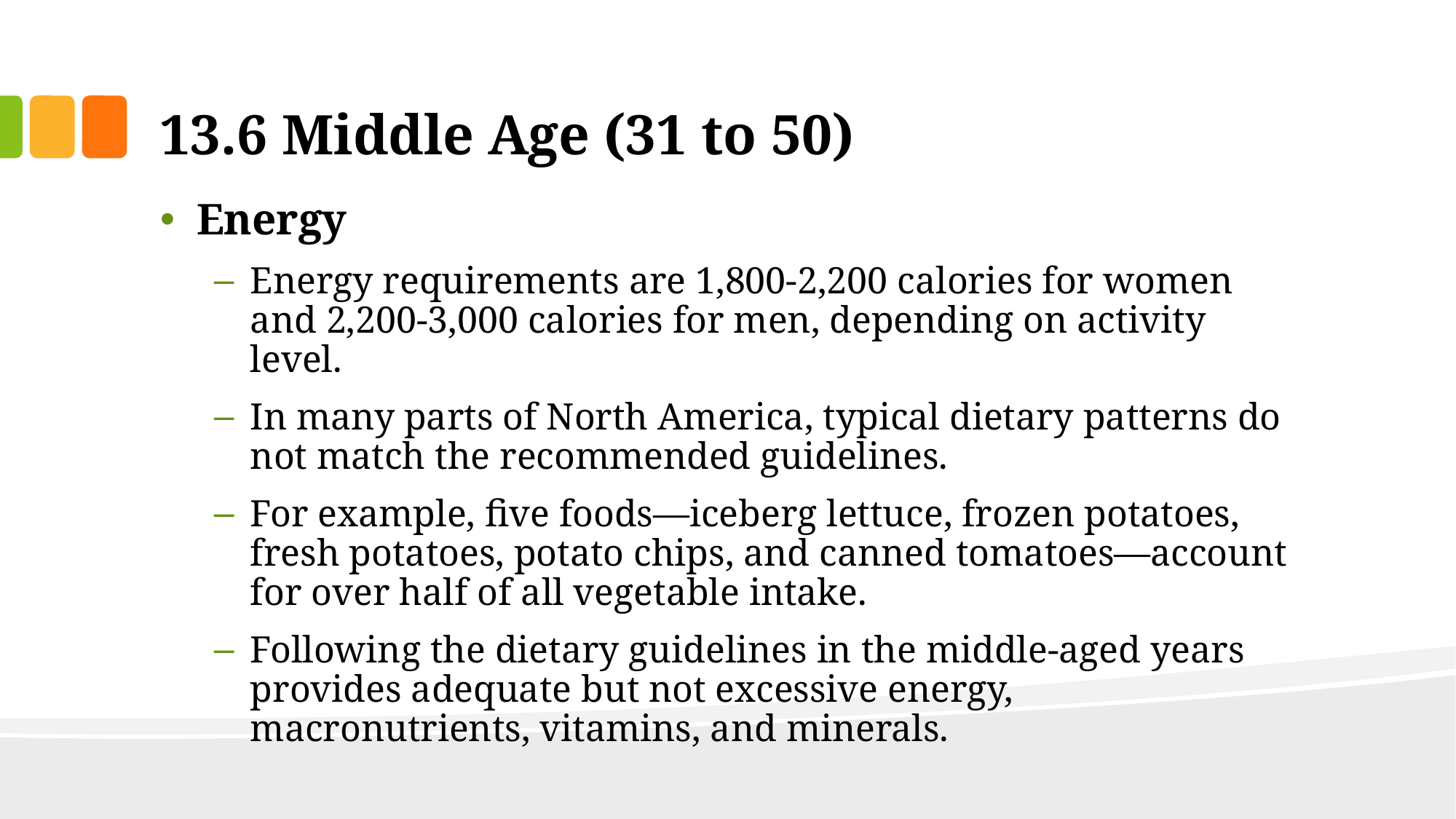

# 13.6 Middle Age (31 to 50)
Energy
Energy requirements are 1,800-2,200 calories for women and 2,200-3,000 calories for men, depending on activity level.
In many parts of North America, typical dietary patterns do not match the recommended guidelines.
For example, five foods—iceberg lettuce, frozen potatoes, fresh potatoes, potato chips, and canned tomatoes—account for over half of all vegetable intake.
Following the dietary guidelines in the middle-aged years provides adequate but not excessive energy, macronutrients, vitamins, and minerals.